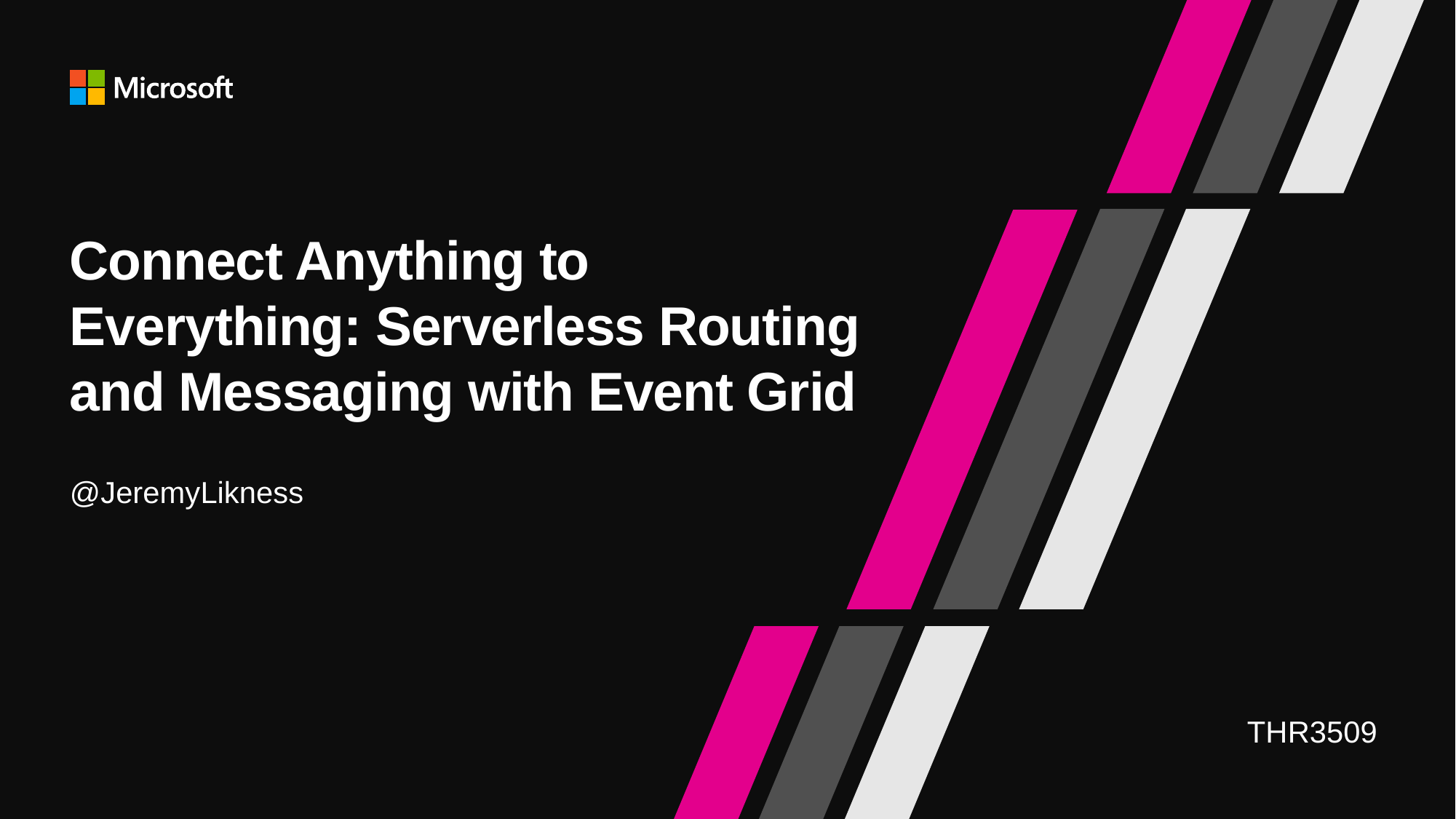

# Connect Anything to Everything: Serverless Routing and Messaging with Event Grid
@JeremyLikness
THR3509